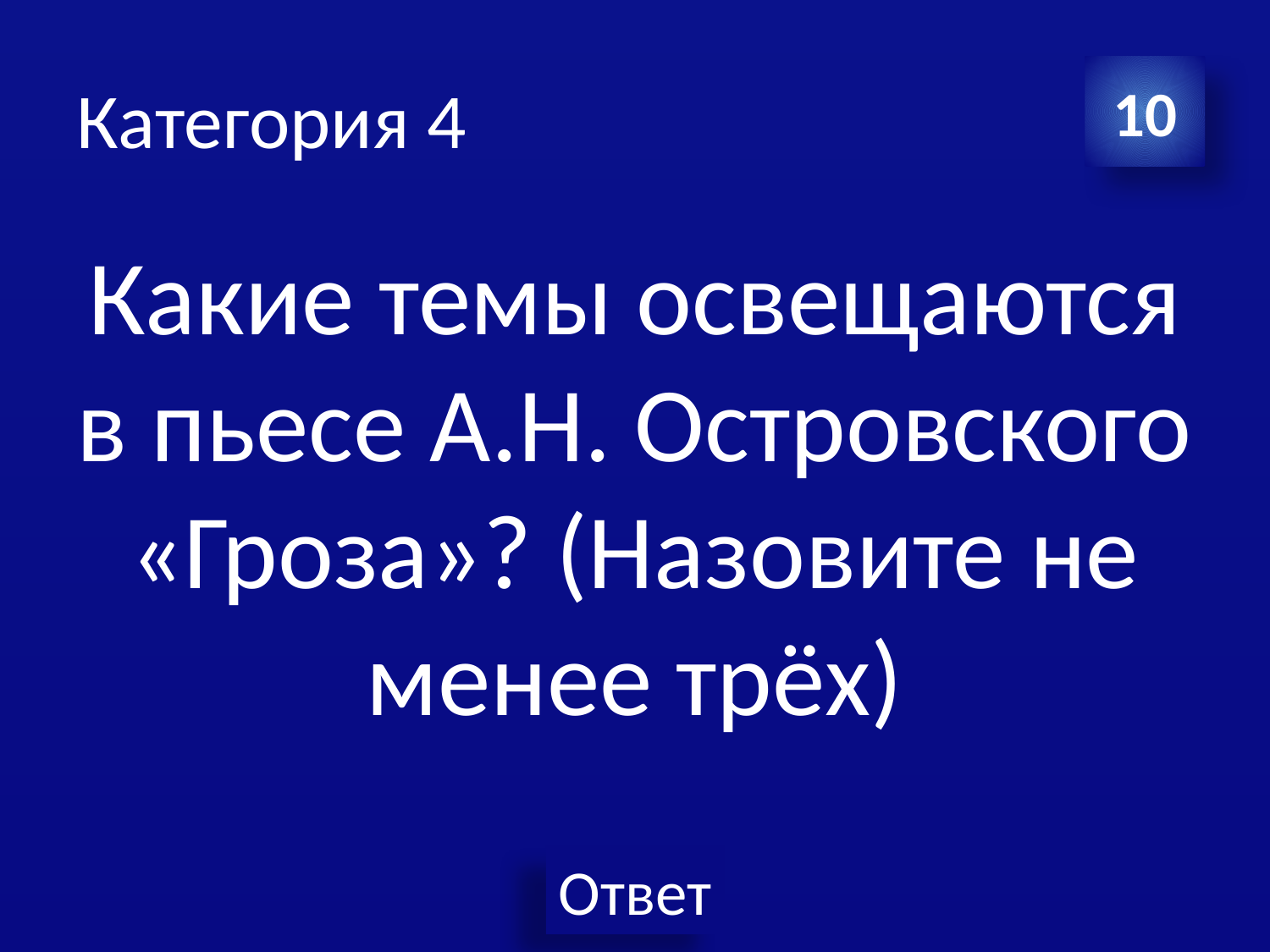

# Категория 4
10
Какие темы освещаются в пьесе А.Н. Островского «Гроза»? (Назовите не менее трёх)